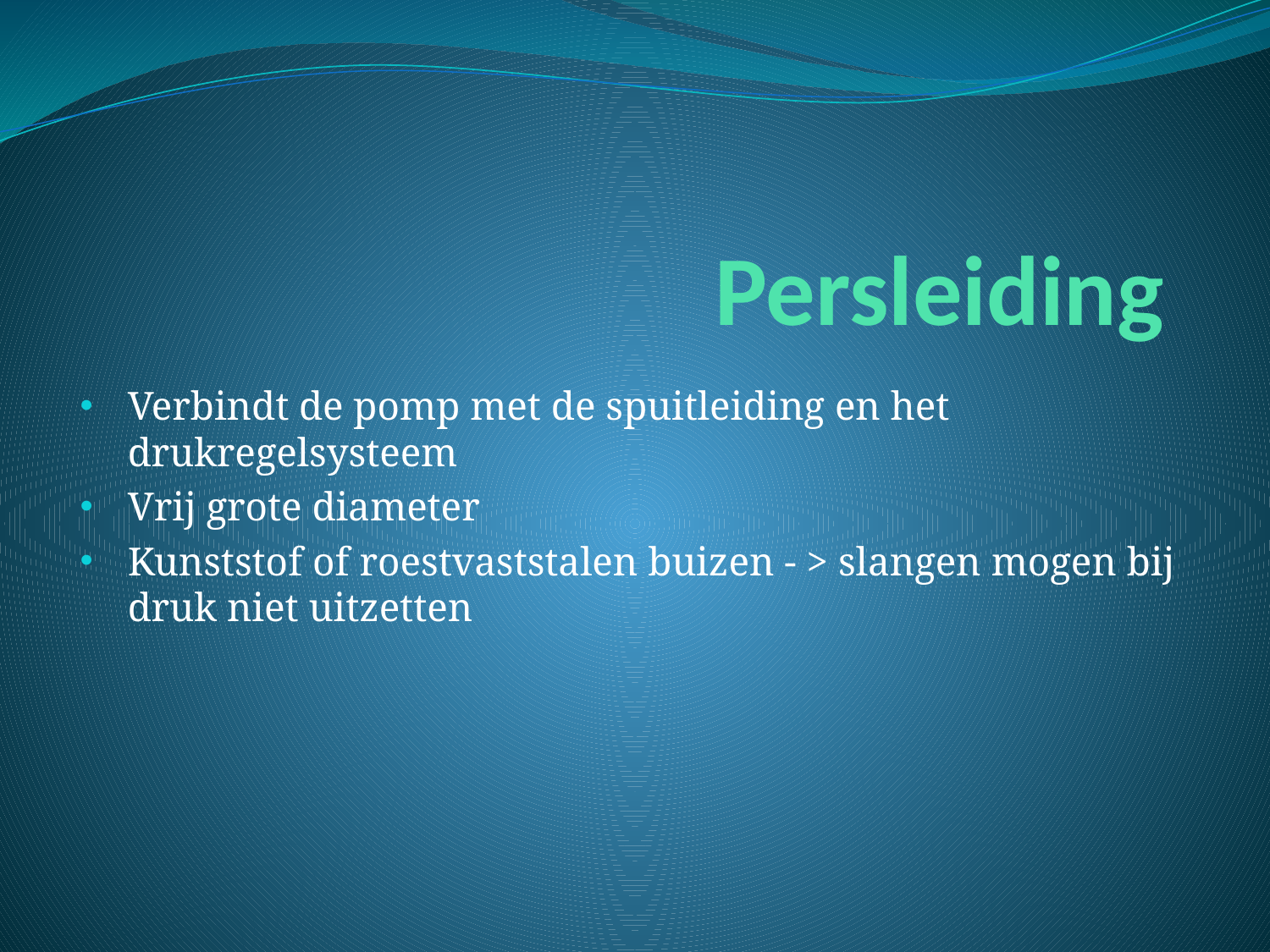

# Persleiding
Verbindt de pomp met de spuitleiding en het drukregelsysteem
Vrij grote diameter
Kunststof of roestvaststalen buizen - > slangen mogen bij druk niet uitzetten